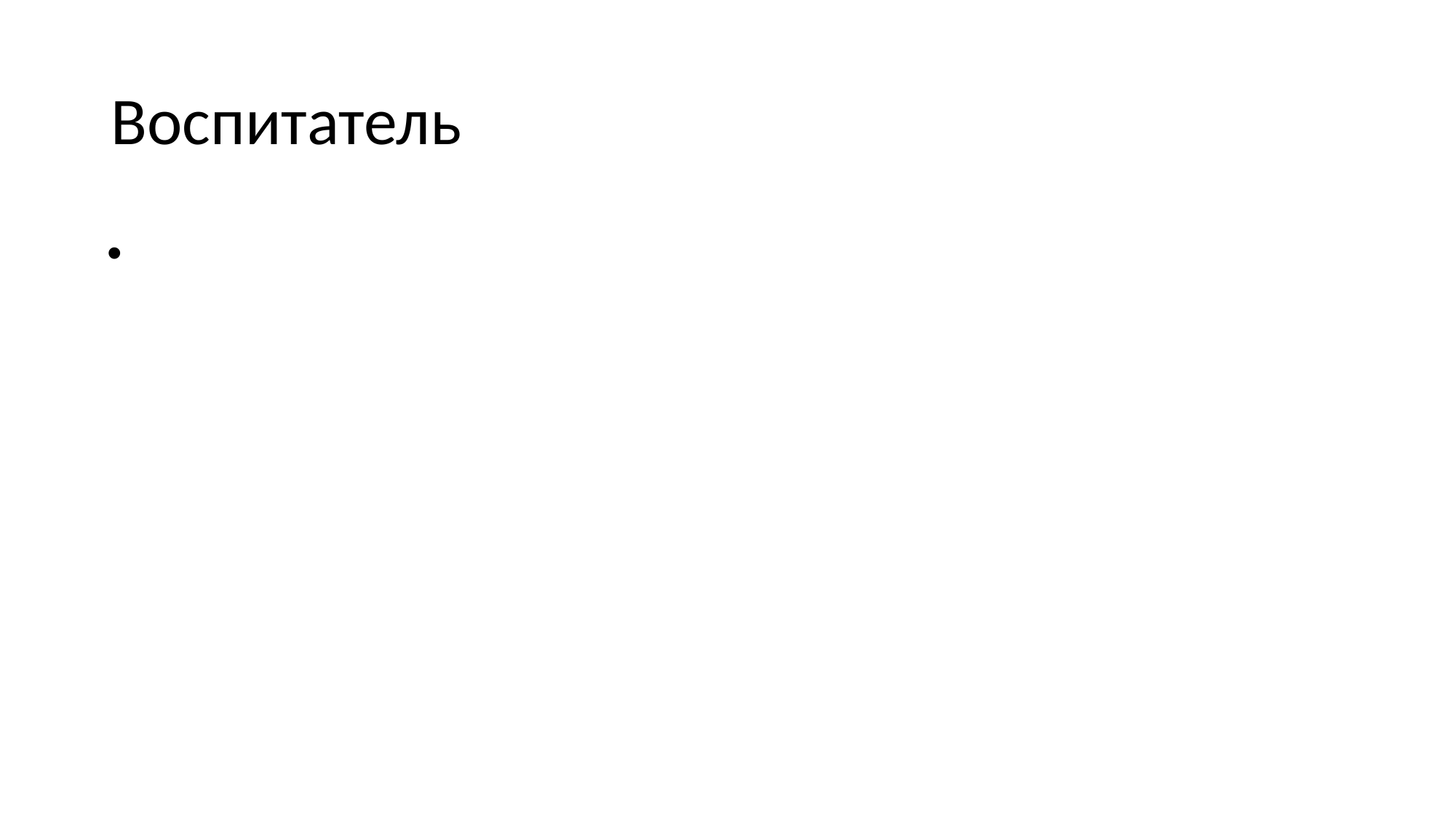

# Воспитатель
Человек, научившийся работать с 30 детьми, и разучившийся…
Воспитатель – человек, который балансирует между профессиональным заболеванием и ….
Воспитатель – человек, который вынужден часто «выходить» из себя и …
Человек, который делает все вместо…
Человек, который недолюбливает….